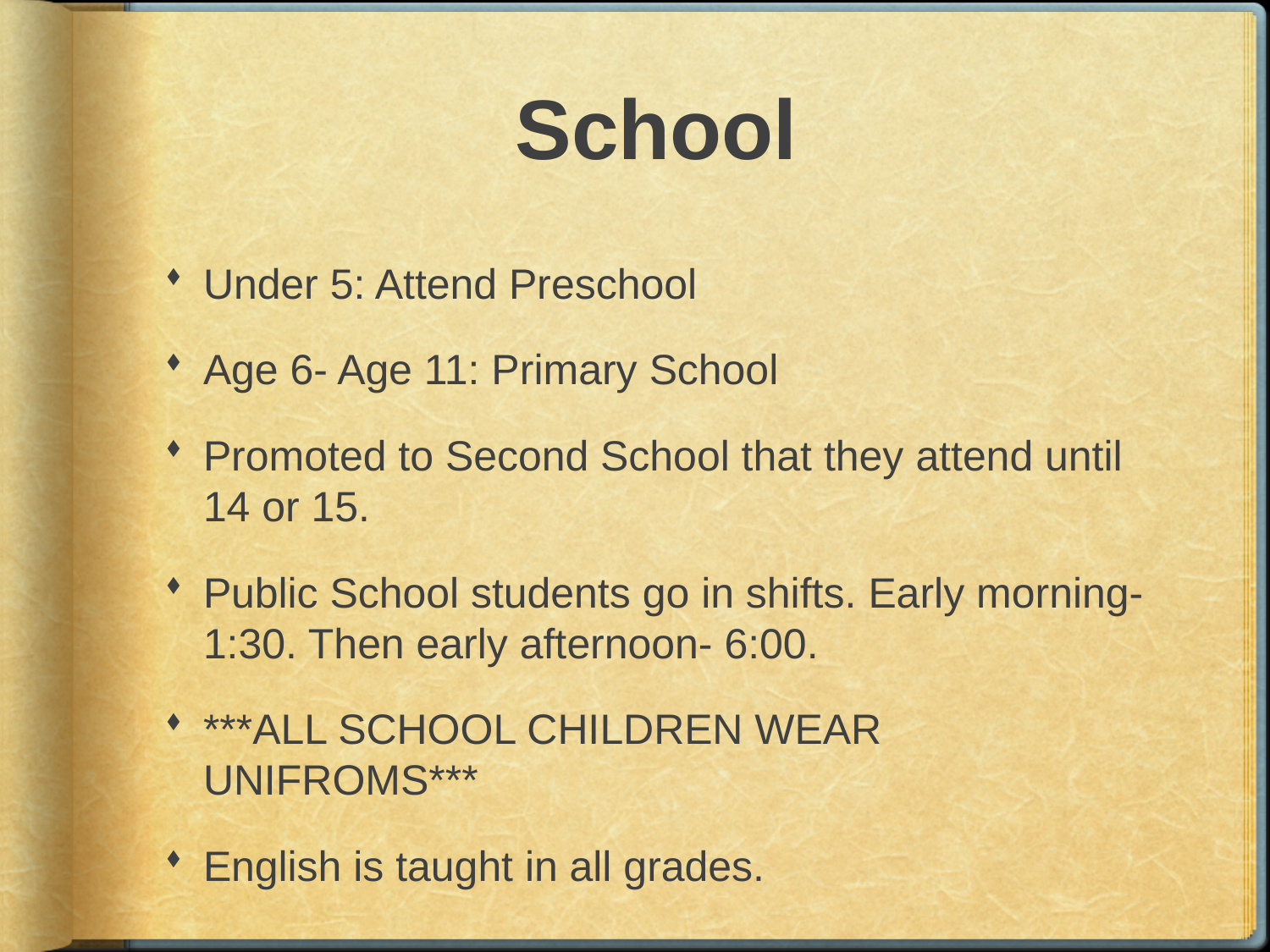

# School
Under 5: Attend Preschool
Age 6- Age 11: Primary School
Promoted to Second School that they attend until 14 or 15.
Public School students go in shifts. Early morning- 1:30. Then early afternoon- 6:00.
***ALL SCHOOL CHILDREN WEAR UNIFROMS***
English is taught in all grades.